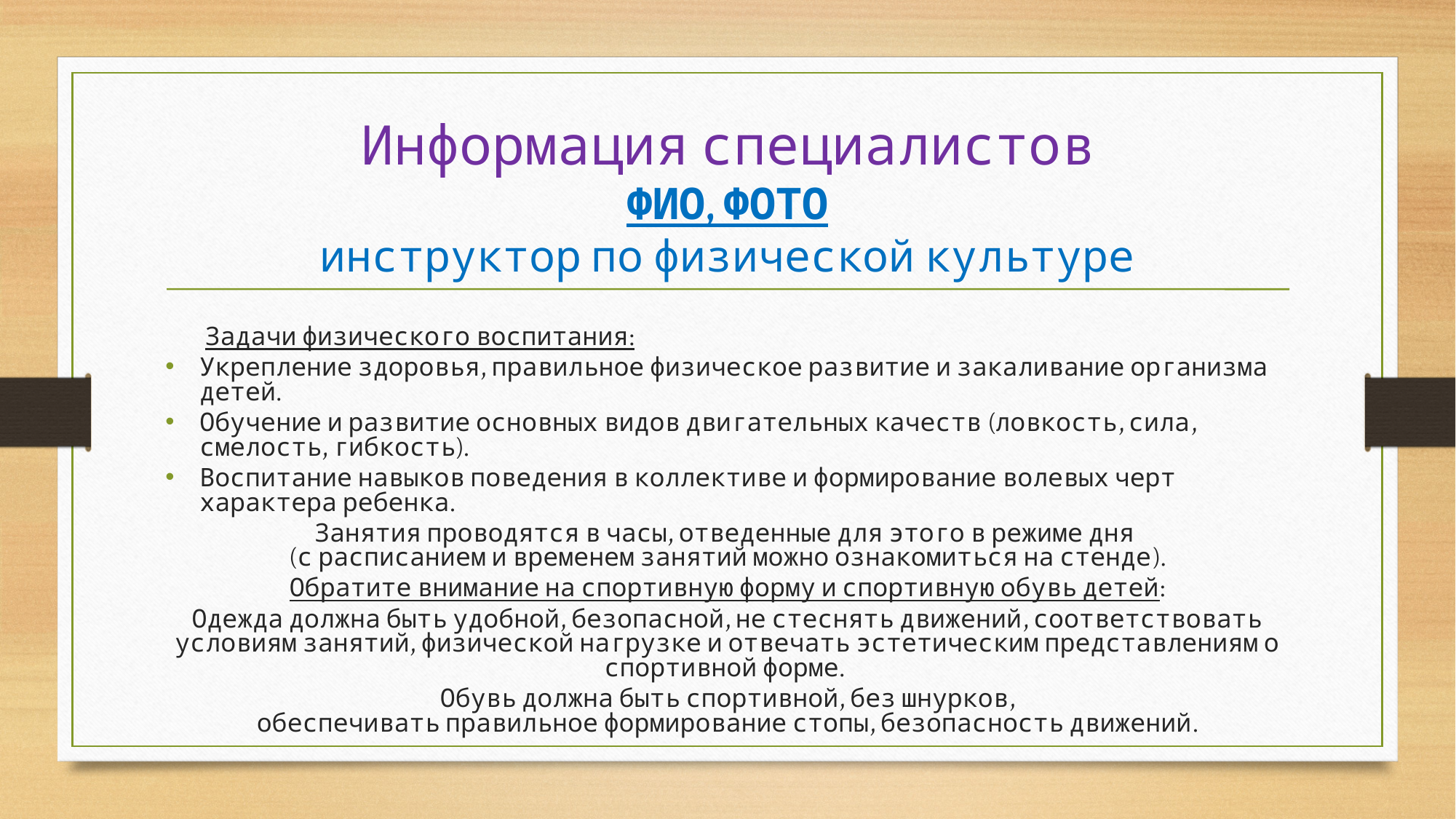

# Информация специалистов ФИО, ФОТО инструктор по физической культуре

       Задачи физического воспитания:
Укрепление здоровья, правильное физическое развитие и закаливание организма детей.
Обучение и развитие основных видов двигательных качеств (ловкость, сила, смелость, гибкость).
Воспитание навыков поведения в коллективе и формирование волевых черт характера ребенка.
Занятия проводятся в часы, отведенные для этого в режиме дня
(с расписанием и временем занятий можно ознакомиться на стенде).
Обратите внимание на спортивную форму и спортивную обувь детей:
Одежда должна быть удобной, безопасной, не стеснять движений, соответствовать условиям занятий, физической нагрузке и отвечать эстетическим представлениям о спортивной форме.
Обувь должна быть спортивной, без шнурков,
обеспечивать правильное формирование стопы, безопасность движений.